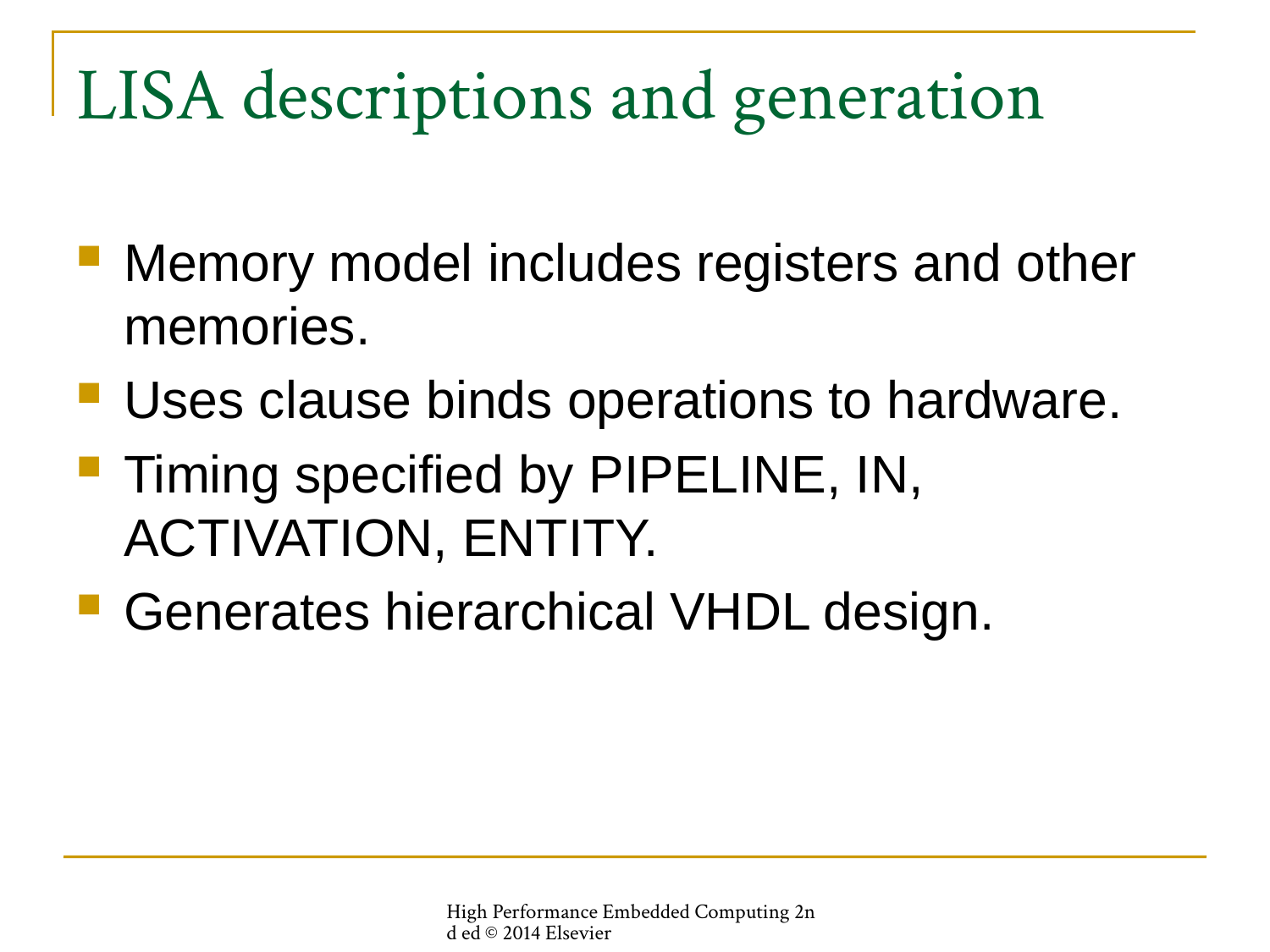

# LISA descriptions and generation
Memory model includes registers and other memories.
Uses clause binds operations to hardware.
Timing specified by PIPELINE, IN, ACTIVATION, ENTITY.
Generates hierarchical VHDL design.
High Performance Embedded Computing 2nd ed © 2014 Elsevier